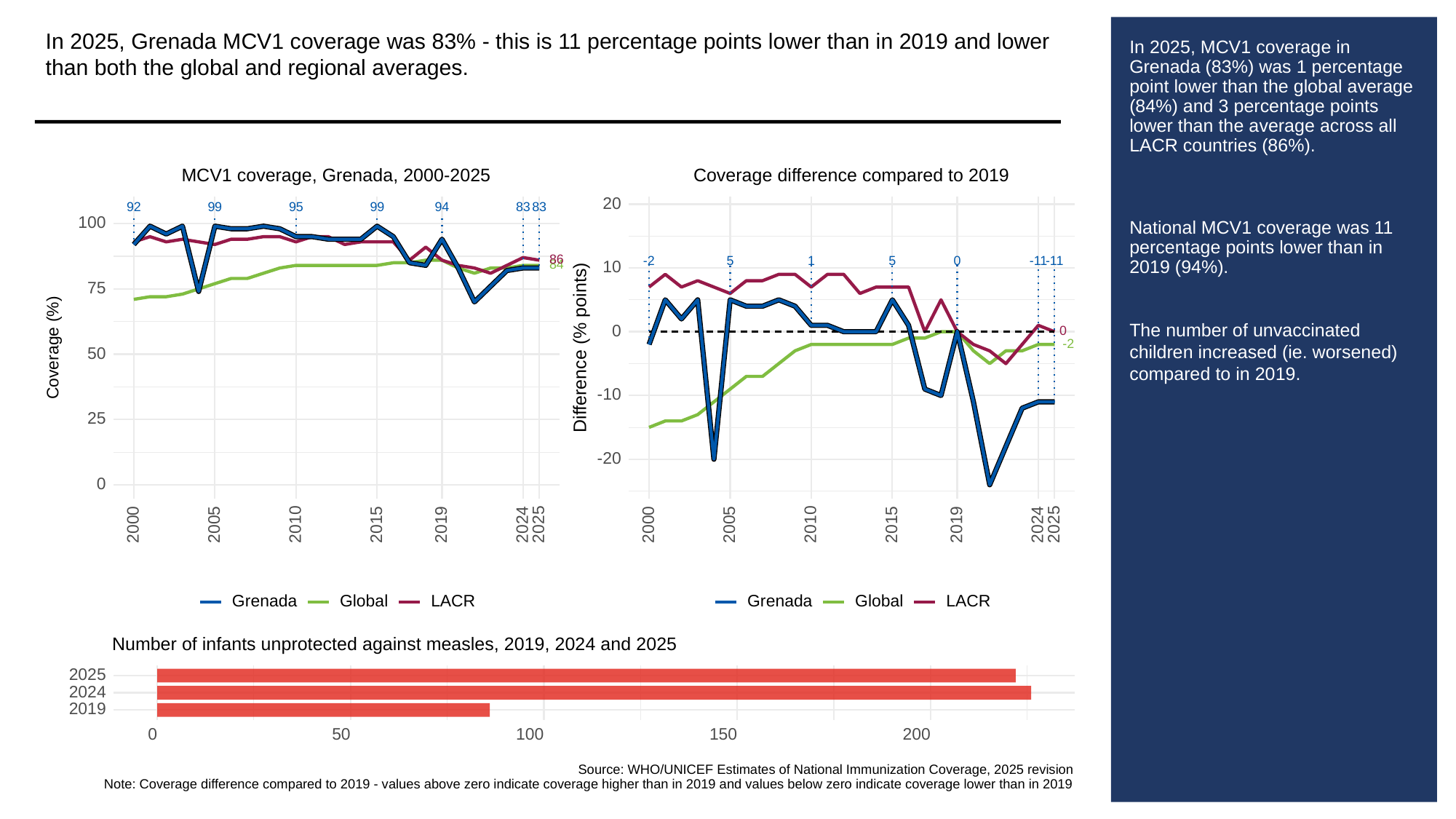

In 2025, Grenada MCV1 coverage was 83% - this is 11 percentage points lower than in 2019 and lower than both the global and regional averages.
# In 2025, MCV1 coverage in Grenada (83%) was 1 percentage point lower than the global average (84%) and 3 percentage points lower than the average across all LACR countries (86%).

National MCV1 coverage was 11 percentage points lower than in 2019 (94%).

The number of unvaccinated children increased (ie. worsened) compared to in 2019.

MCV1 coverage, Grenada, 2000-2025
Coverage difference compared to 2019

20
83
83
92
99
95
99
94

100

86

0
-2
1
-11
-11
5
5

84
10

75

0
0

Difference (% points)
-2
Coverage (%)
50

-10

25

-20

0

2000
2005
2010
2015
2019
2024
2025
2000
2005
2010
2015
2019
2024
2025
Grenada
Global
LACR
Grenada
Global
LACR

Number of infants unprotected against measles, 2019, 2024 and 2025

2025

2024

2019

0
50
100
150
200
Source: WHO/UNICEF Estimates of National Immunization Coverage, 2025 revision
Note: Coverage difference compared to 2019 - values above zero indicate coverage higher than in 2019 and values below zero indicate coverage lower than in 2019